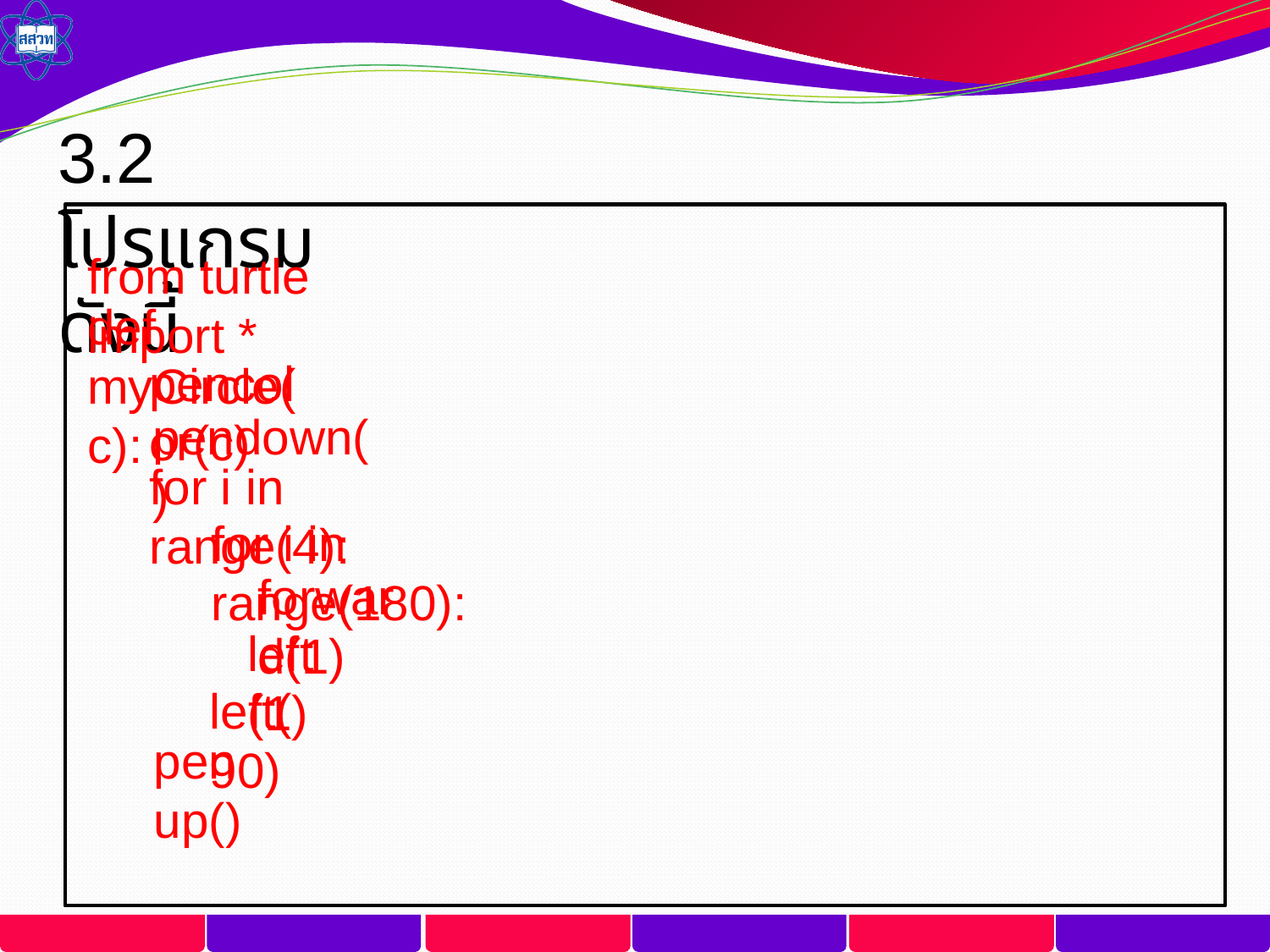

3.2 โปรแกรม ดังนี้

from turtle import *
def myCircle(c):
pencolor(c)
pendown()
for i in range(4):
for i in range(180):
forward(1)
left(1)
left(90)
penup()